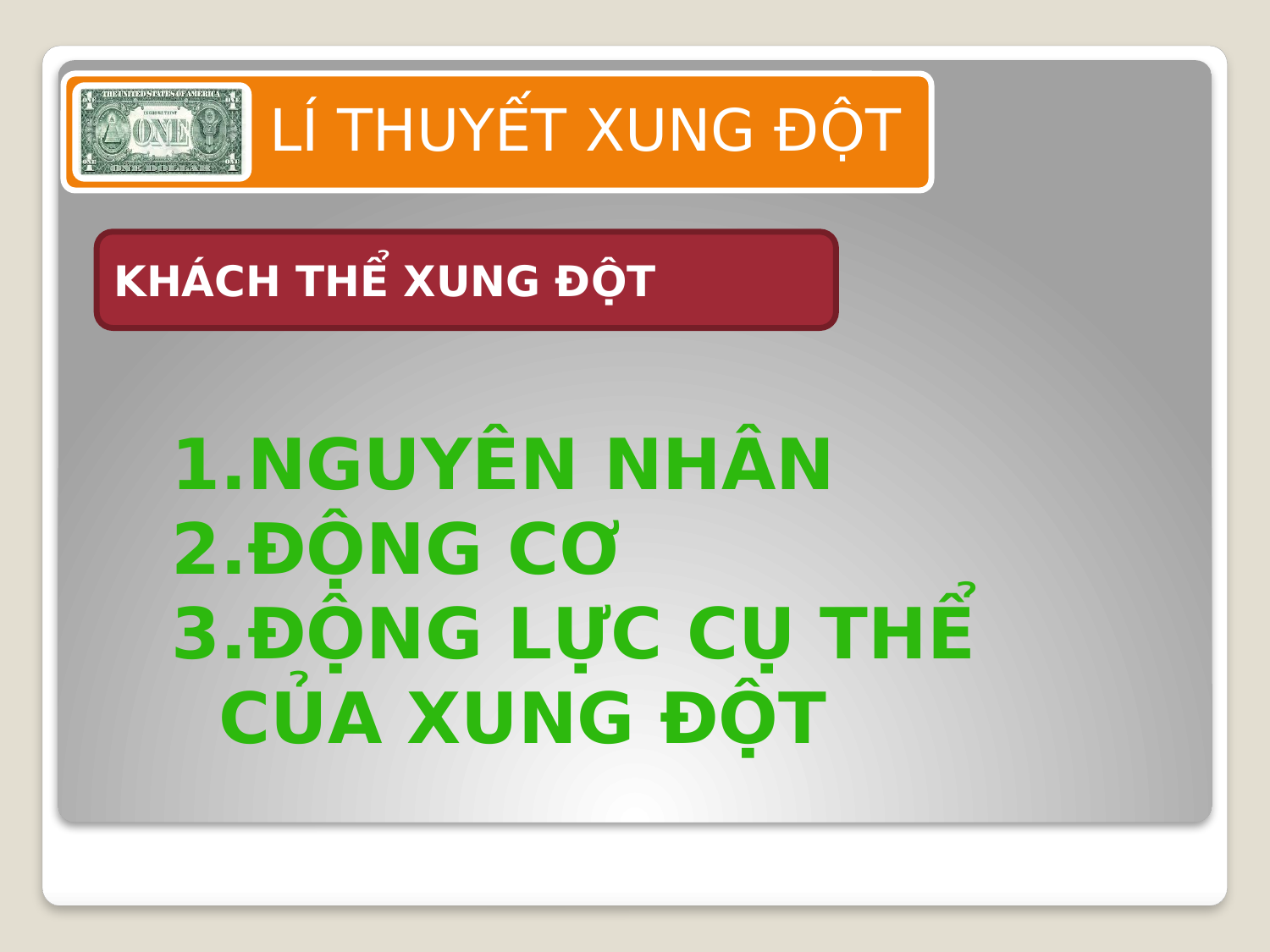

LÍ THUYẾT XUNG ĐỘT
KHÁCH THỂ XUNG ĐỘT
NGUYÊN NHÂN
ĐỘNG CƠ
ĐỘNG LỰC CỤ THỂ CỦA XUNG ĐỘT